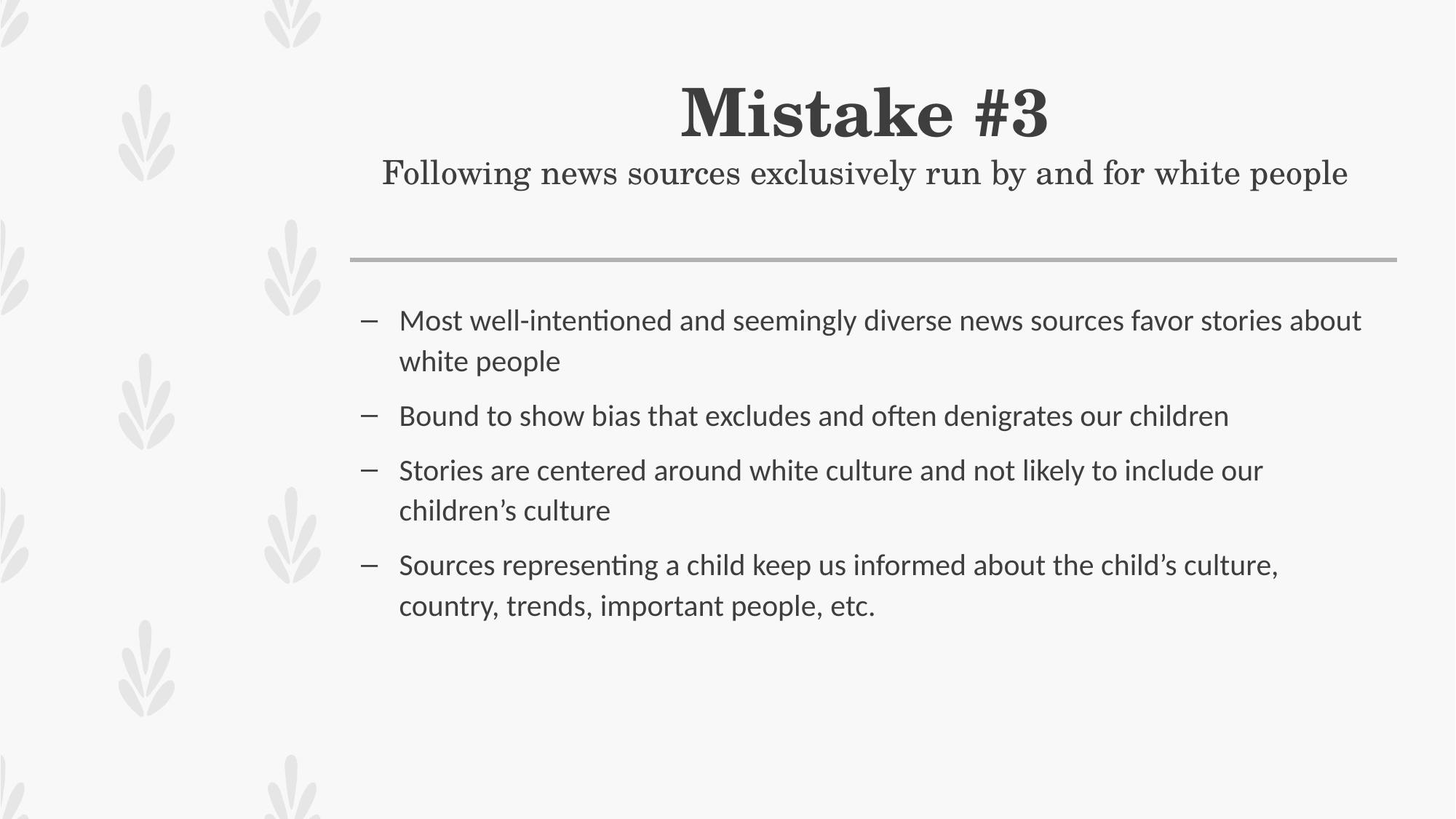

# Mistake #3 Following news sources exclusively run by and for white people
Most well-intentioned and seemingly diverse news sources favor stories about white people
Bound to show bias that excludes and often denigrates our children
Stories are centered around white culture and not likely to include our children’s culture
Sources representing a child keep us informed about the child’s culture, country, trends, important people, etc.